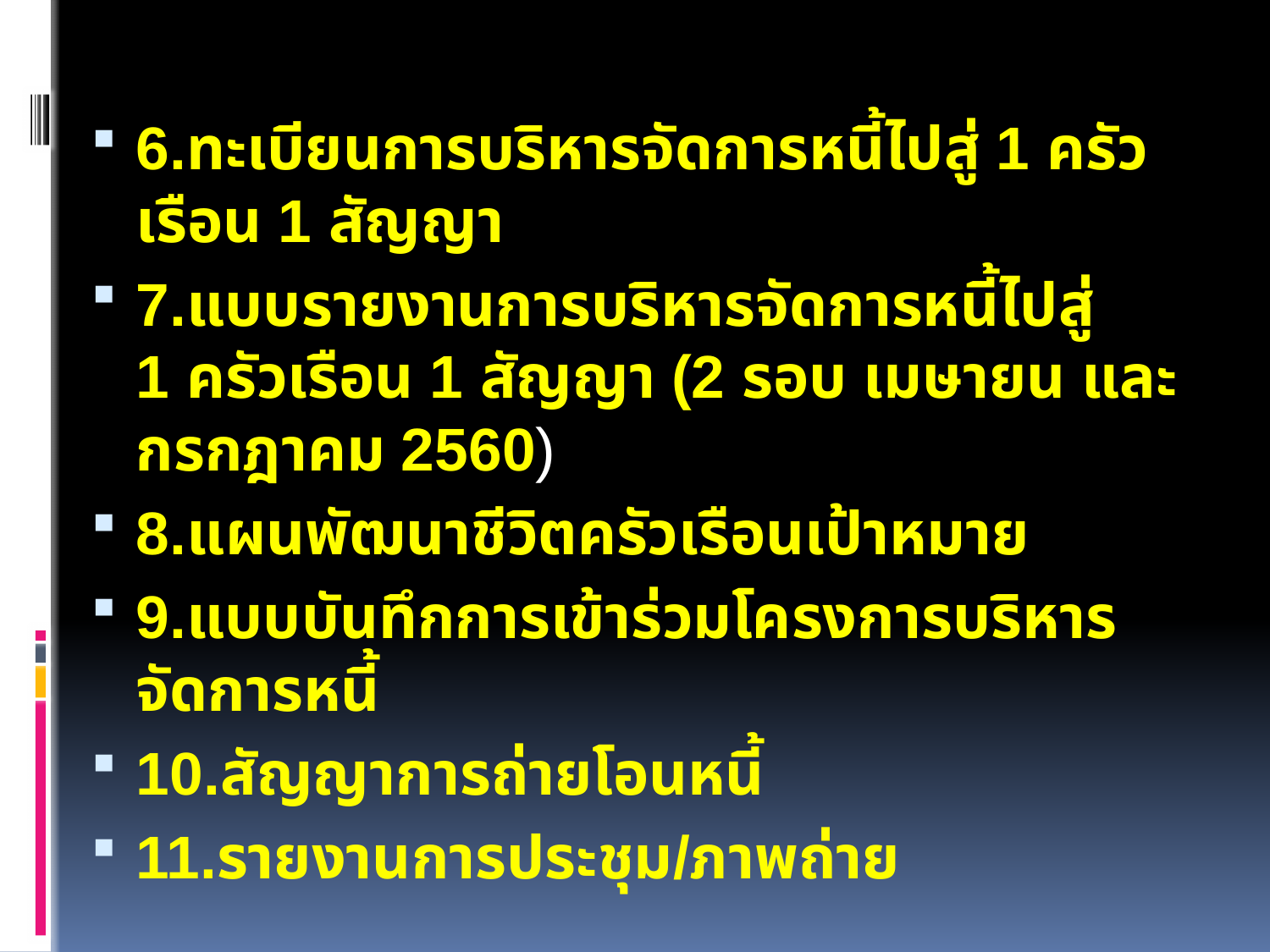

6.ทะเบียนการบริหารจัดการหนี้ไปสู่ 1 ครัวเรือน 1 สัญญา
7.แบบรายงานการบริหารจัดการหนี้ไปสู่
1 ครัวเรือน 1 สัญญา (2 รอบ เมษายน และ กรกฎาคม 2560)
8.แผนพัฒนาชีวิตครัวเรือนเป้าหมาย
9.แบบบันทึกการเข้าร่วมโครงการบริหารจัดการหนี้
10.สัญญาการถ่ายโอนหนี้
11.รายงานการประชุม/ภาพถ่าย